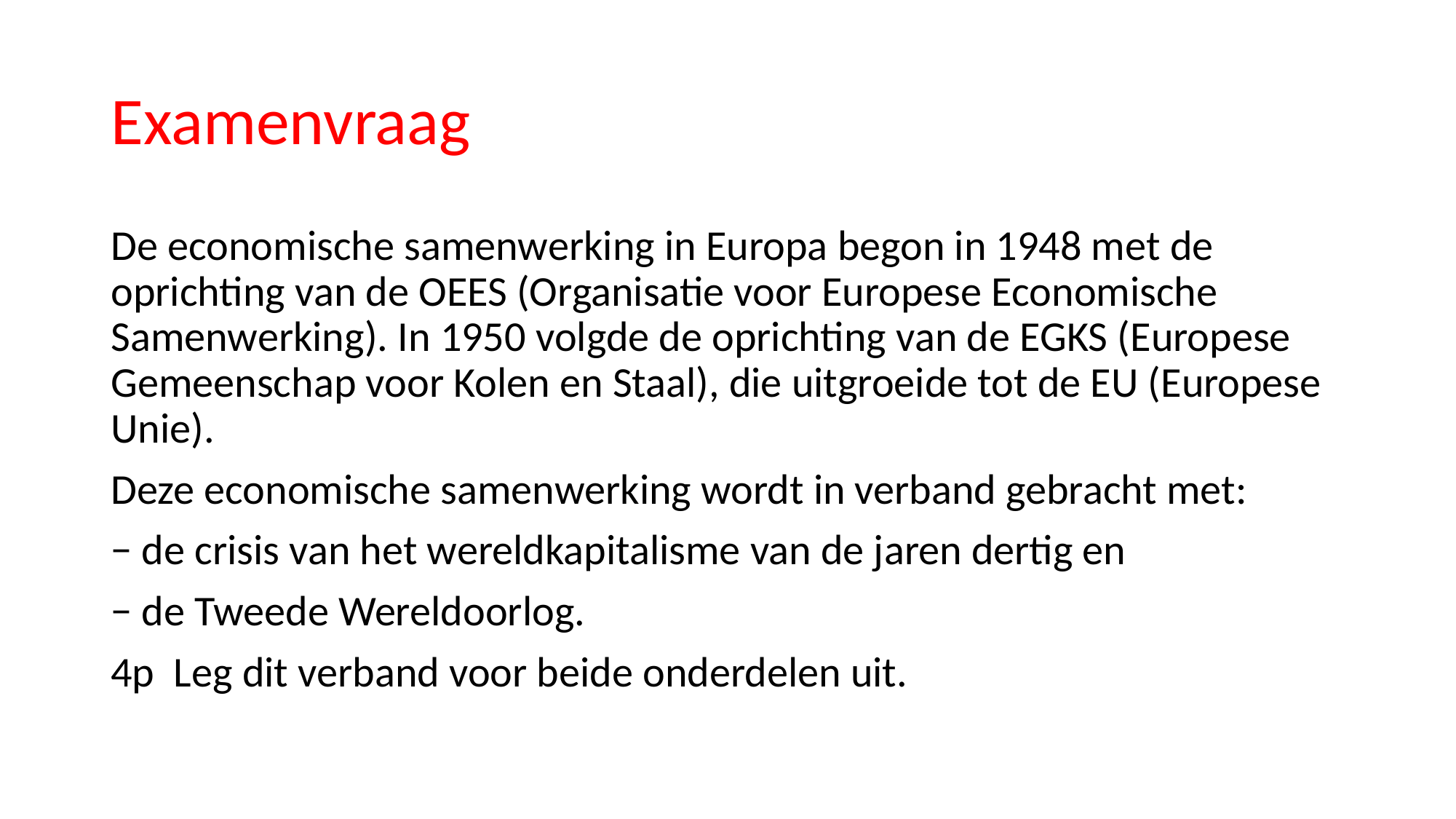

# Examenvraag
De economische samenwerking in Europa begon in 1948 met de oprichting van de OEES (Organisatie voor Europese Economische Samenwerking). In 1950 volgde de oprichting van de EGKS (Europese Gemeenschap voor Kolen en Staal), die uitgroeide tot de EU (Europese Unie).
Deze economische samenwerking wordt in verband gebracht met:
− de crisis van het wereldkapitalisme van de jaren dertig en
− de Tweede Wereldoorlog.
4p  Leg dit verband voor beide onderdelen uit.